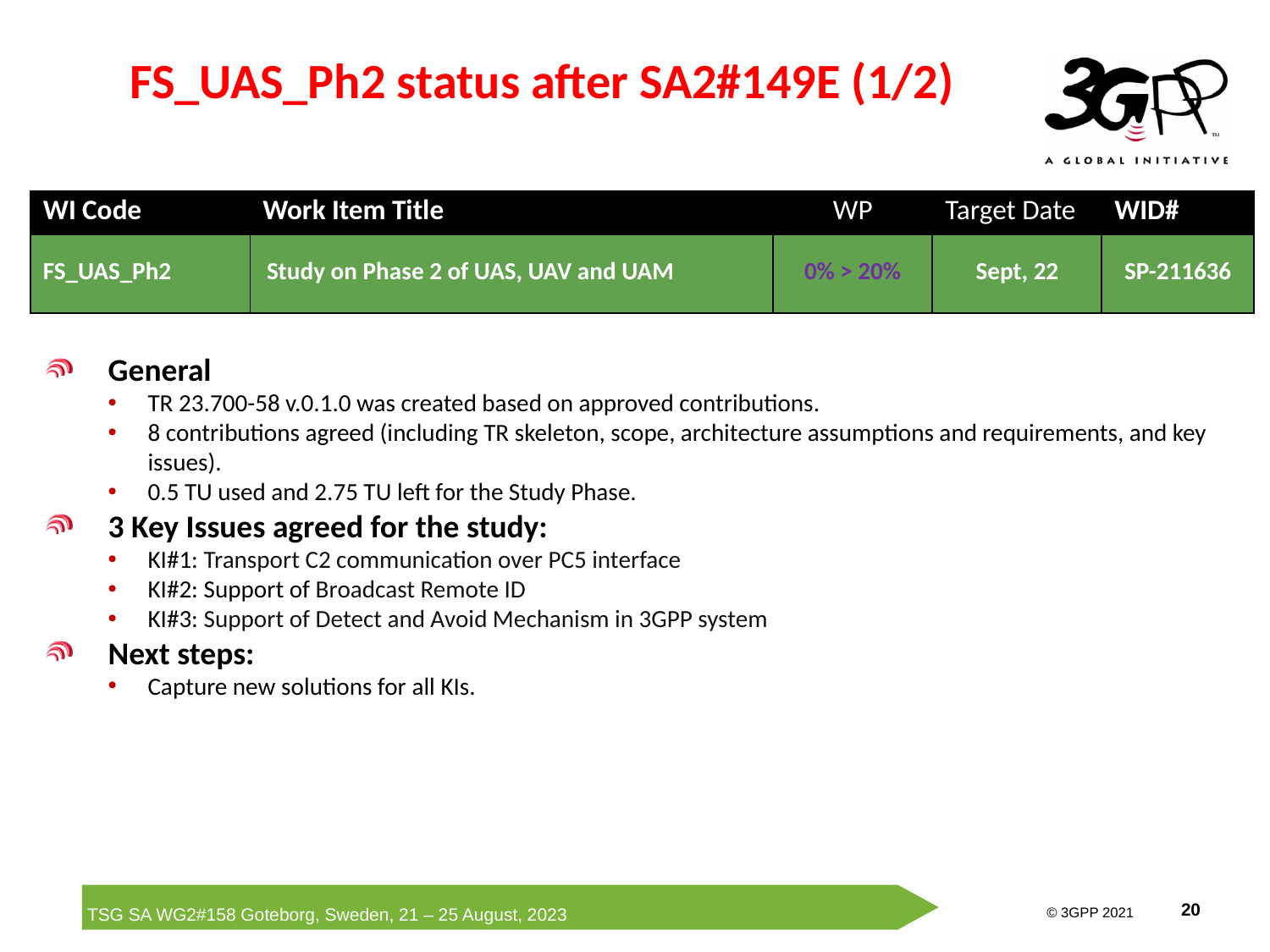

# FS_UAS_Ph2 status after SA2#149E (1/2)
| WI Code | Work Item Title | WP | Target Date | WID# |
| --- | --- | --- | --- | --- |
| FS\_UAS\_Ph2 | Study on Phase 2 of UAS, UAV and UAM | 0% > 20% | Sept, 22 | SP-211636 |
General
TR 23.700-58 v.0.1.0 was created based on approved contributions.
8 contributions agreed (including TR skeleton, scope, architecture assumptions and requirements, and key issues).
0.5 TU used and 2.75 TU left for the Study Phase.
3 Key Issues agreed for the study:
KI#1: Transport C2 communication over PC5 interface
KI#2: Support of Broadcast Remote ID
KI#3: Support of Detect and Avoid Mechanism in 3GPP system
Next steps:
Capture new solutions for all KIs.